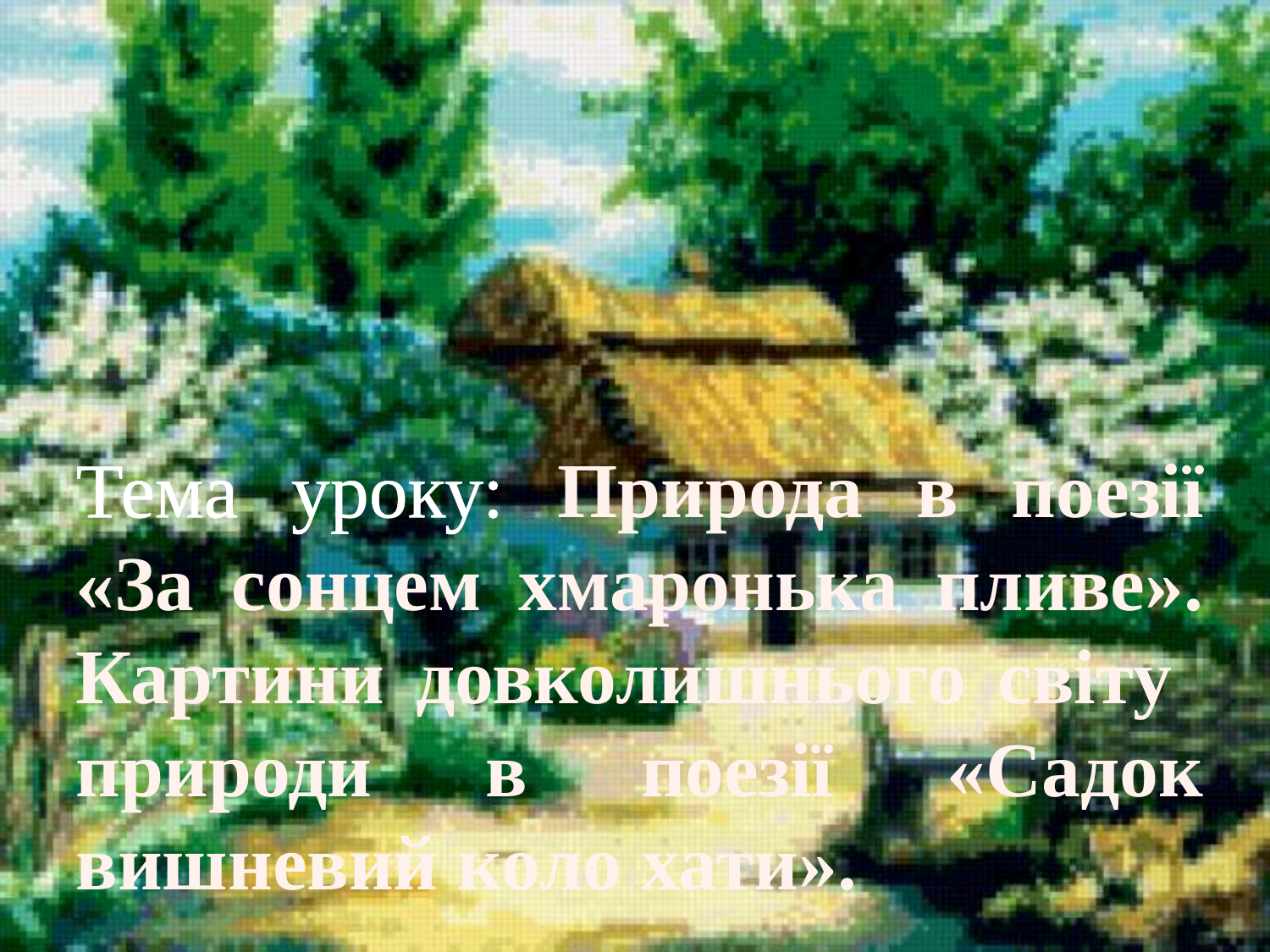

Тема уроку: Природа в поезії «За сонцем хмаронька пливе». Картини довколишнього світу  природи в поезії «Садок вишневий коло хати».